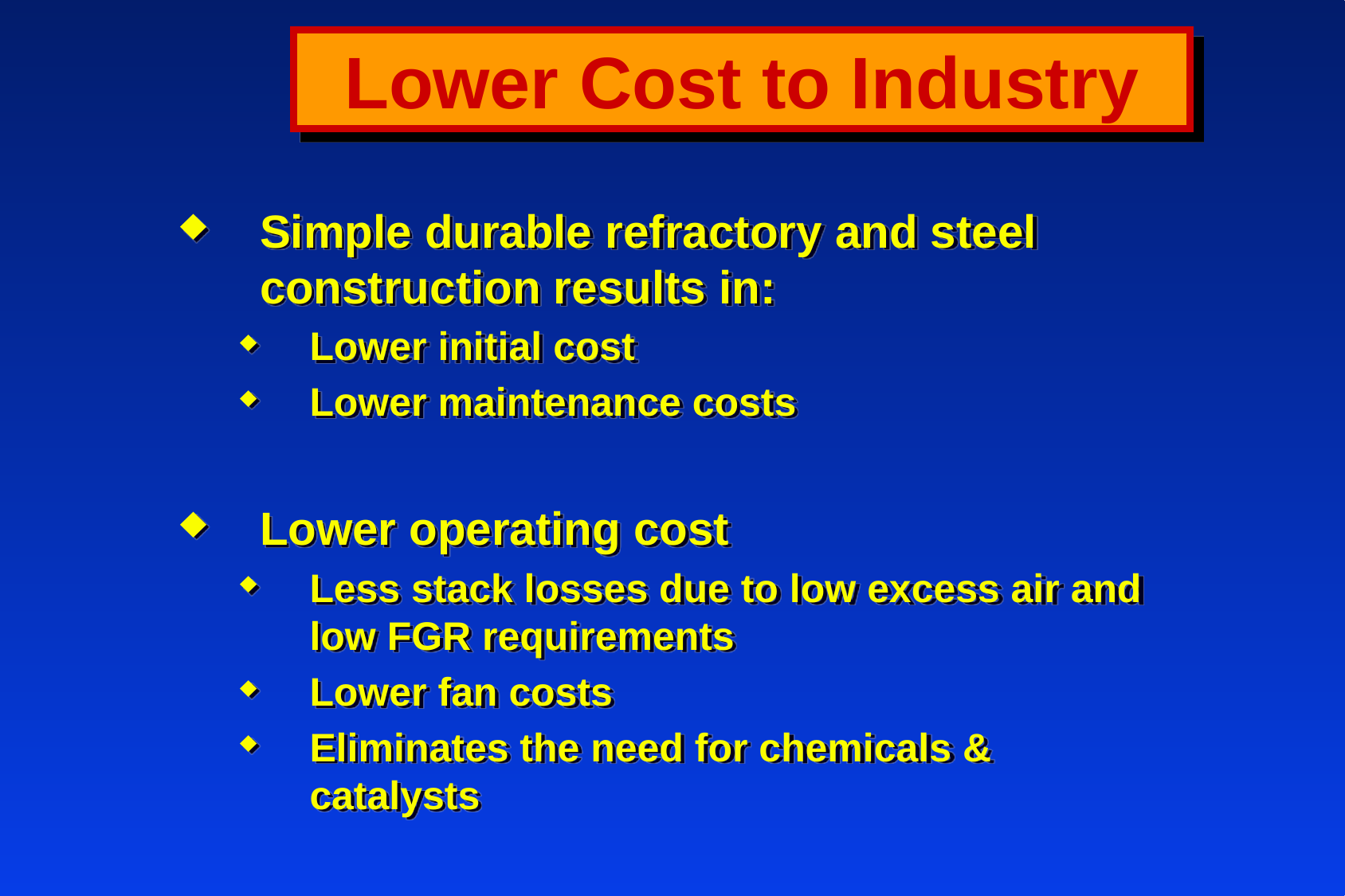

# Lower Cost to Industry
Simple durable refractory and steel construction results in:
Lower initial cost
Lower maintenance costs

Lower operating cost
Less stack losses due to low excess air and low FGR requirements
Lower fan costs
Eliminates the need for chemicals & catalysts